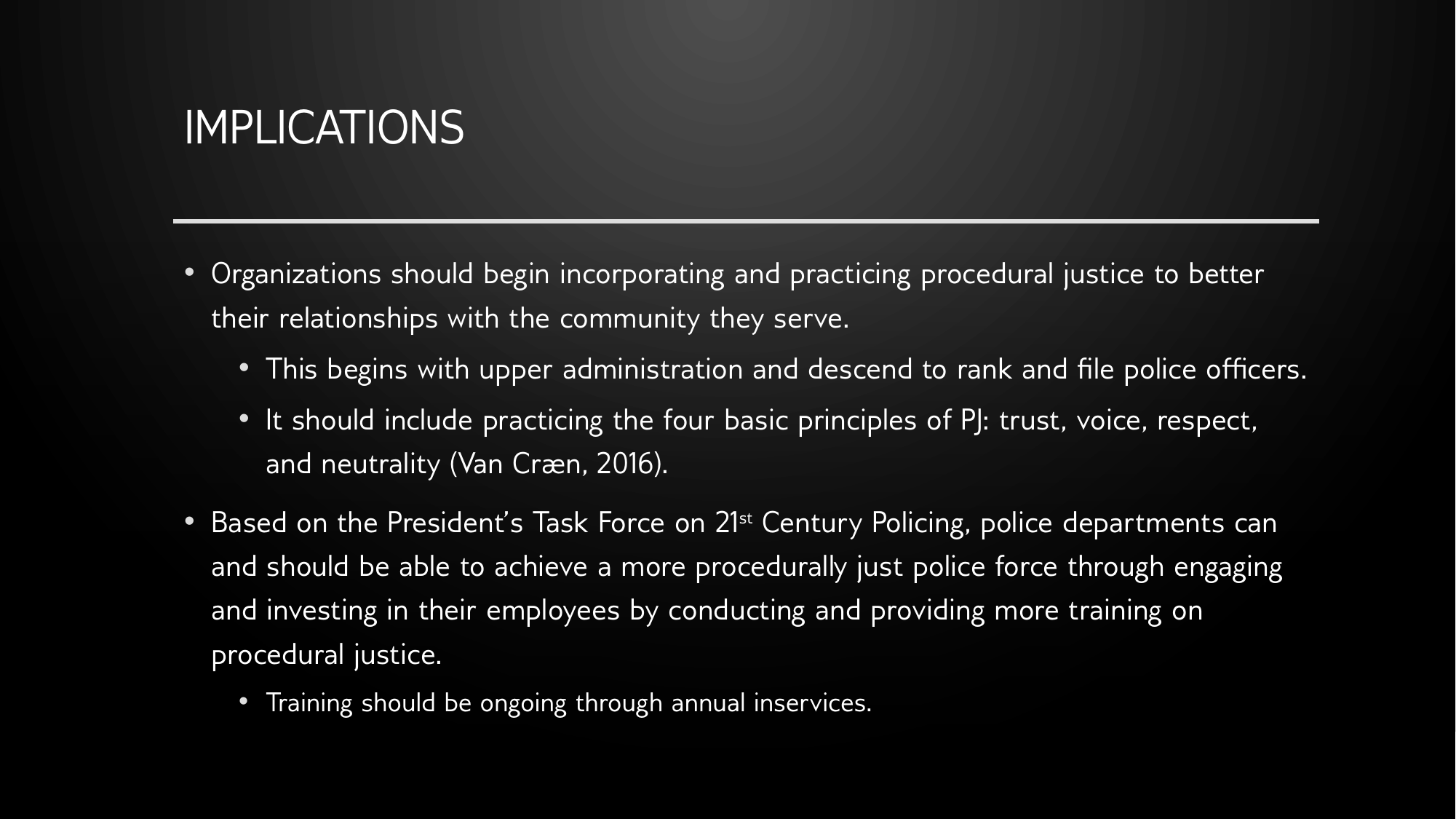

# Implications
Organizations should begin incorporating and practicing procedural justice to better their relationships with the community they serve.
This begins with upper administration and descend to rank and file police officers.
It should include practicing the four basic principles of PJ: trust, voice, respect, and neutrality (Van Craen, 2016).
Based on the President’s Task Force on 21st Century Policing, police departments can and should be able to achieve a more procedurally just police force through engaging and investing in their employees by conducting and providing more training on procedural justice.
Training should be ongoing through annual inservices.